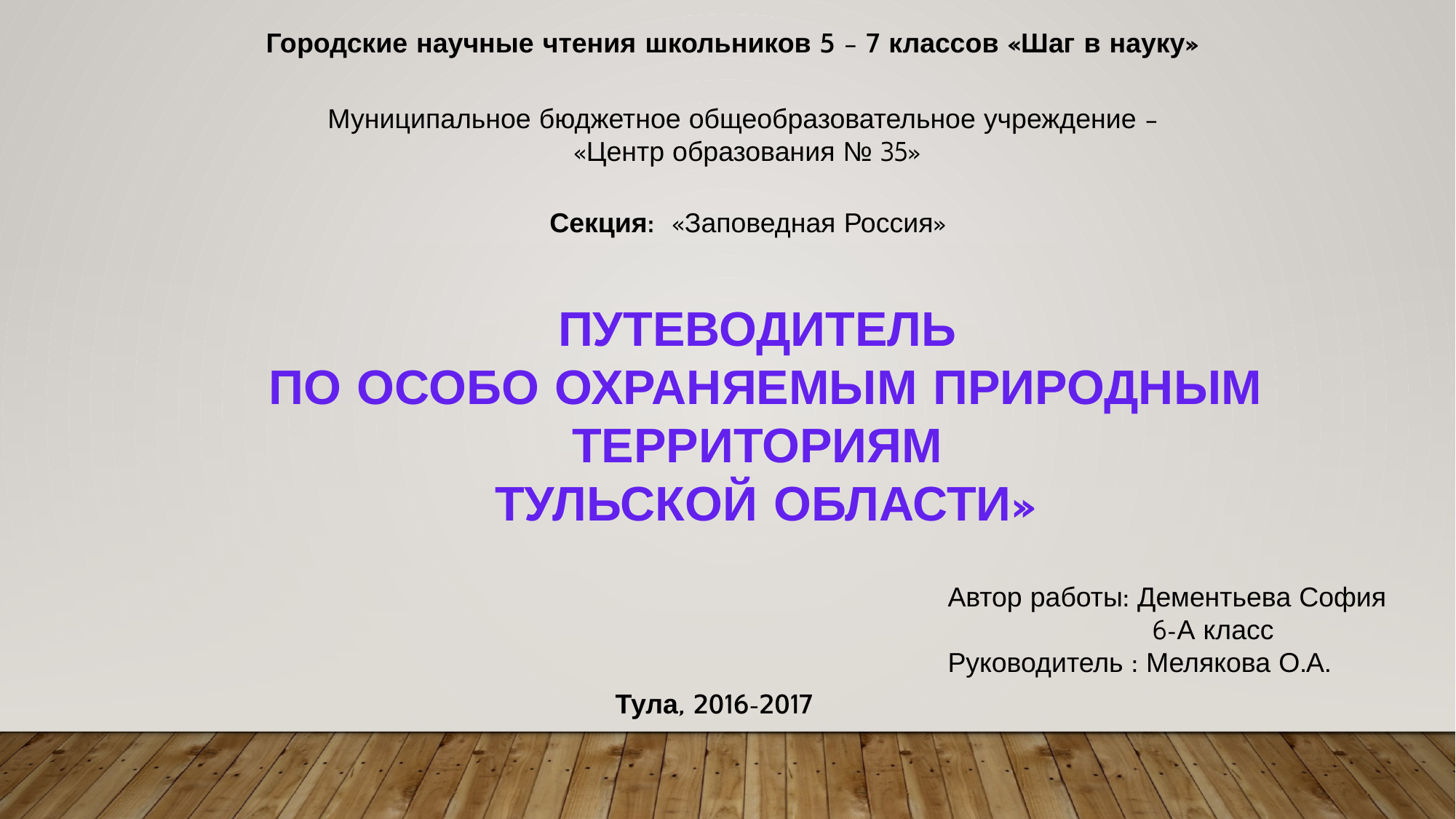

Городские научные чтения школьников 5 – 7 классов «Шаг в науку»
Муниципальное бюджетное общеобразовательное учреждение –
«Центр образования № 35»
Секция:  «Заповедная Россия»
Путеводитель
по особо охраняемым природным территориям
Тульской области»
Автор работы: Дементьева София
                         6-А класс
Руководитель : Мелякова О.А.
Тула, 2016-2017